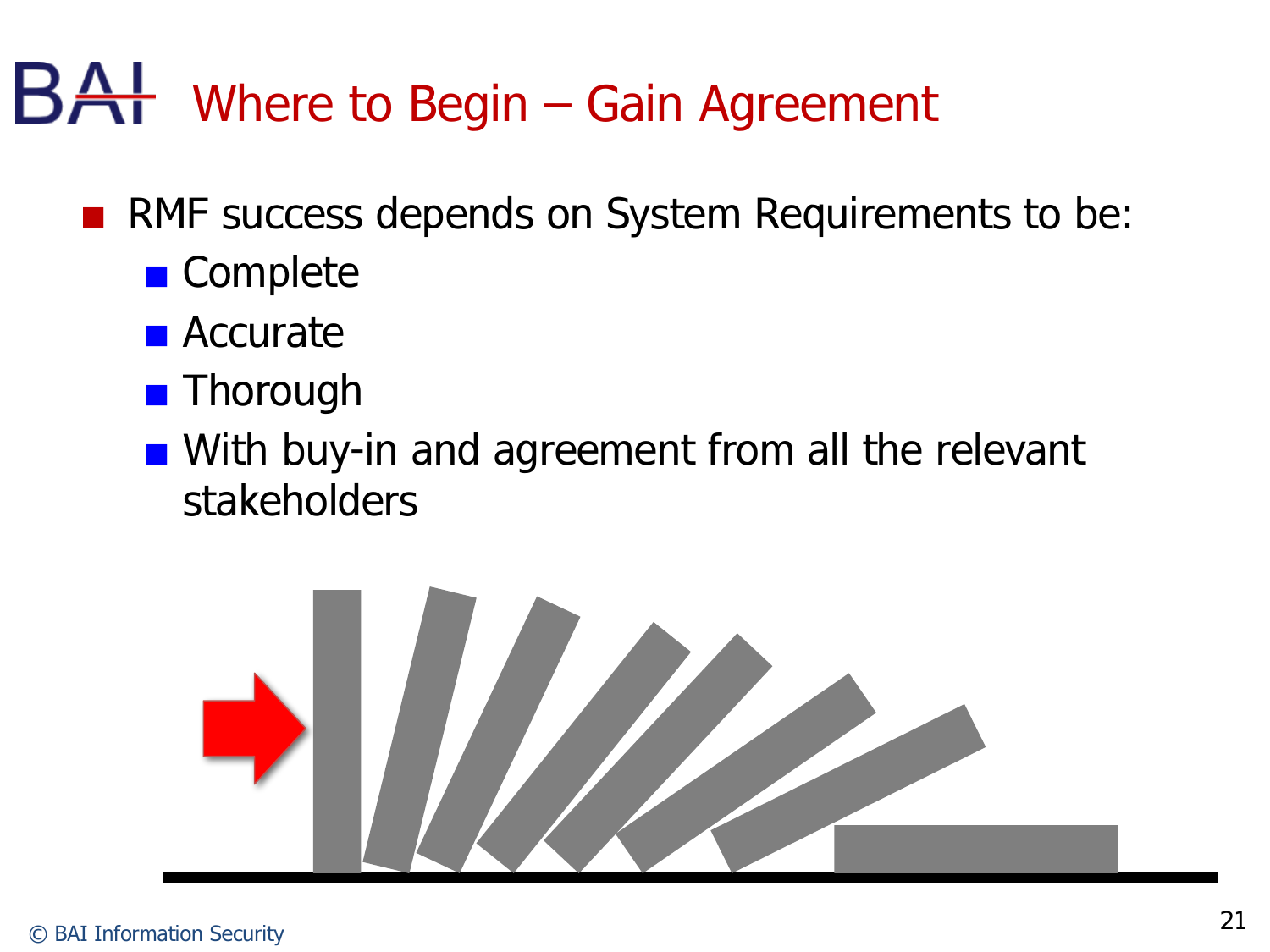

# Where to Begin – Gain Agreement
21
RMF success depends on System Requirements to be:
Complete
Accurate
Thorough
With buy-in and agreement from all the relevant stakeholders